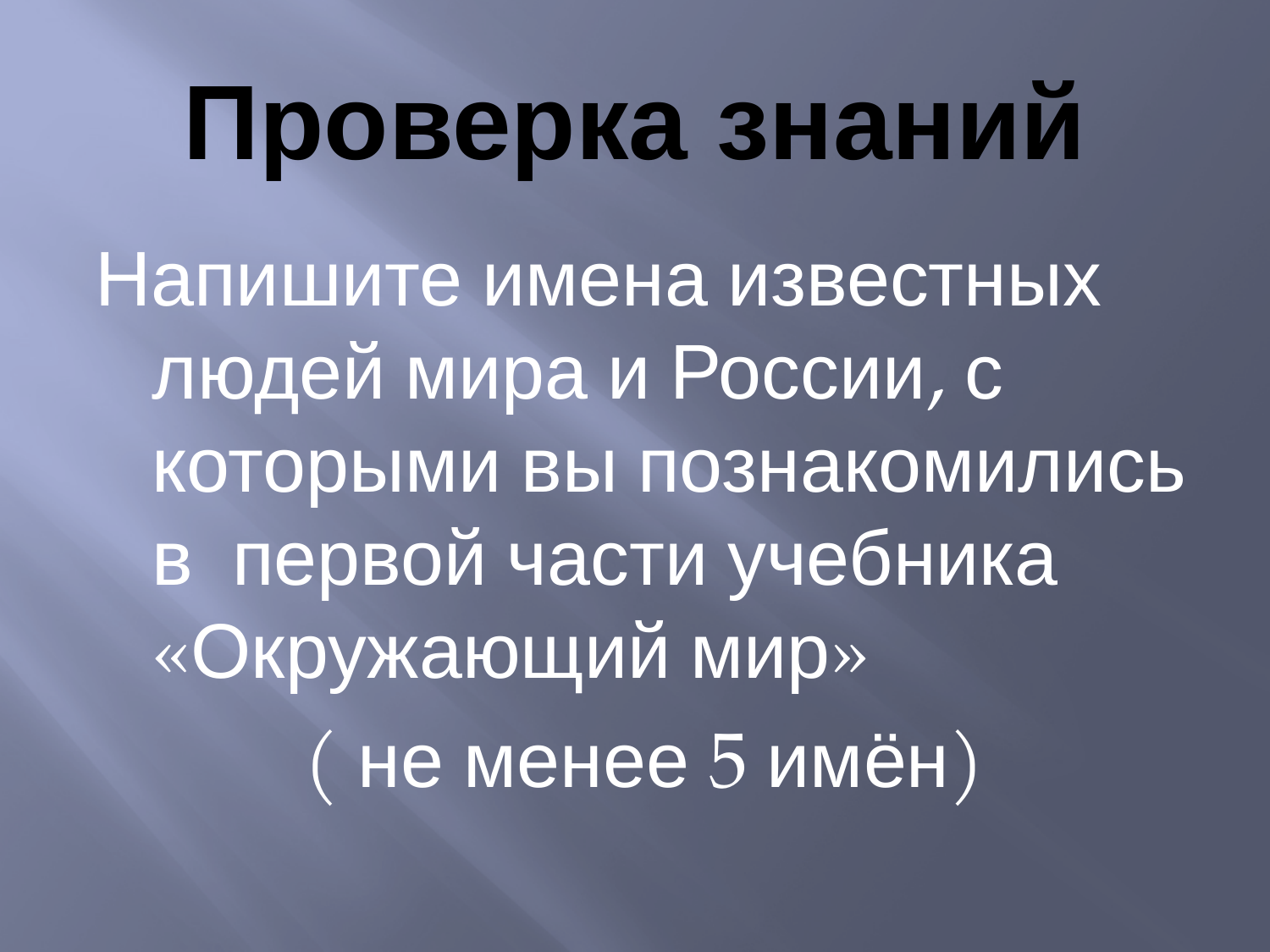

# Проверка знаний
Напишите имена известных  людей мира и России, с которыми вы познакомились в  первой части учебника «Окружающий мир»
( не менее 5 имён)